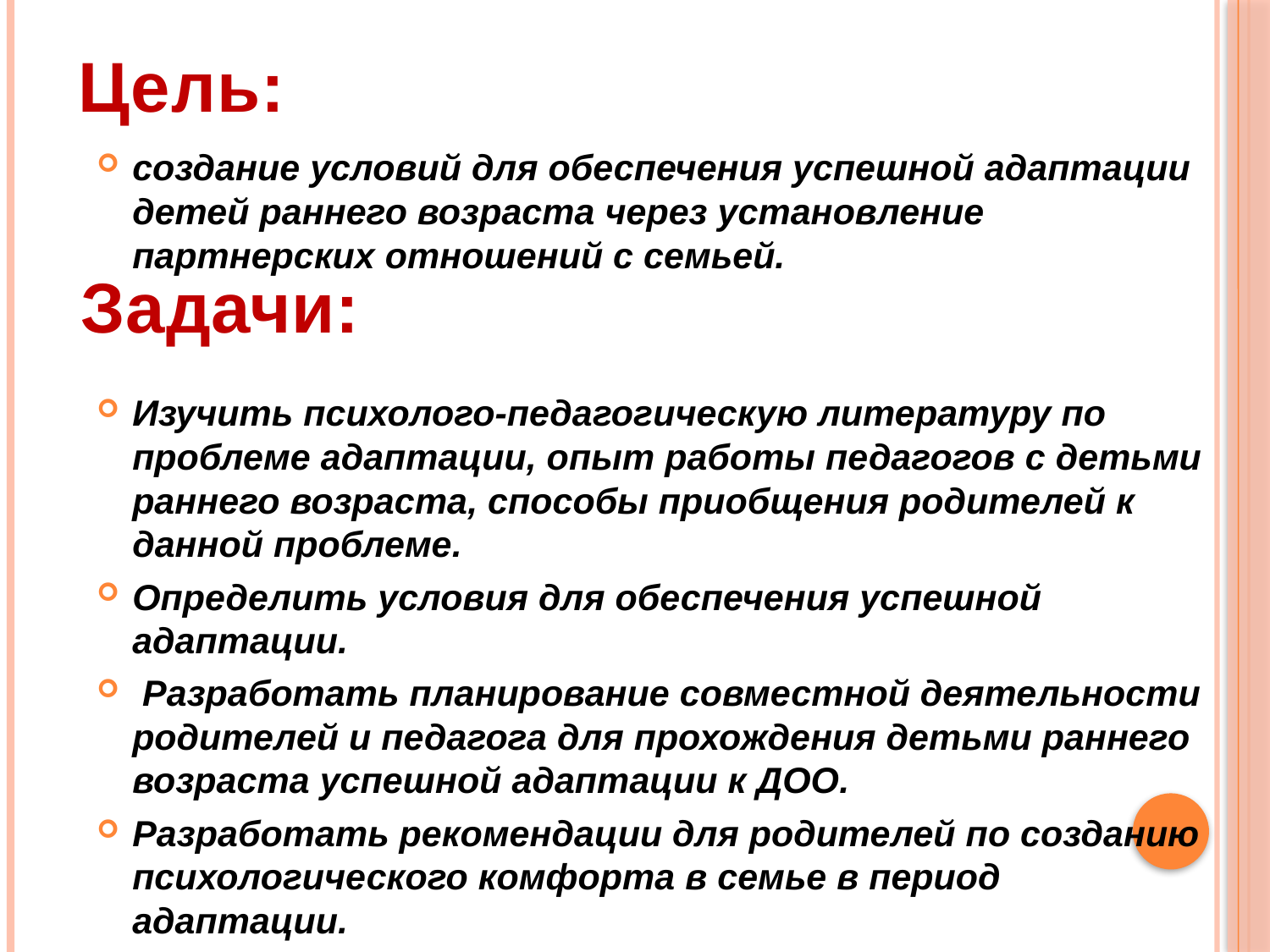

Цель:

создание условий для обеспечения успешной адаптации   детей раннего возраста через установление партнерских отношений с семьей.

Изучить психолого-педагогическую литературу по проблеме адаптации, опыт работы педагогов с детьми раннего возраста, способы приобщения родителей к данной проблеме.
Определить условия для обеспечения успешной адаптации.
 Разработать планирование совместной деятельности родителей и педагога для прохождения детьми раннего возраста успешной адаптации к ДОО.
Разработать рекомендации для родителей по созданию психологического комфорта в семье в период адаптации.

Задачи: